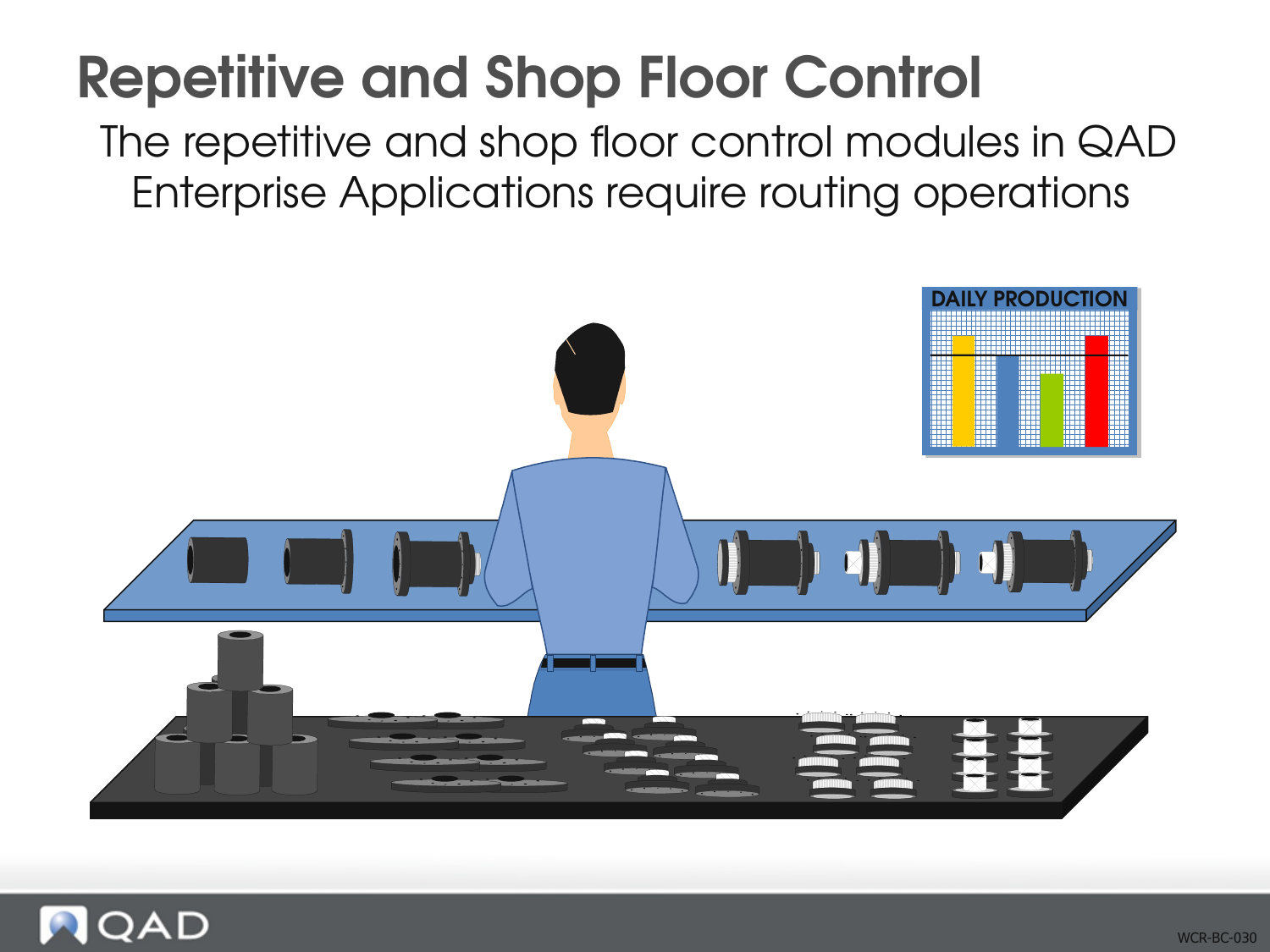

# Repetitive and Shop Floor Control
The repetitive and shop floor control modules in QAD Enterprise Applications require routing operations
DAILY PRODUCTION

WCR-BC-030